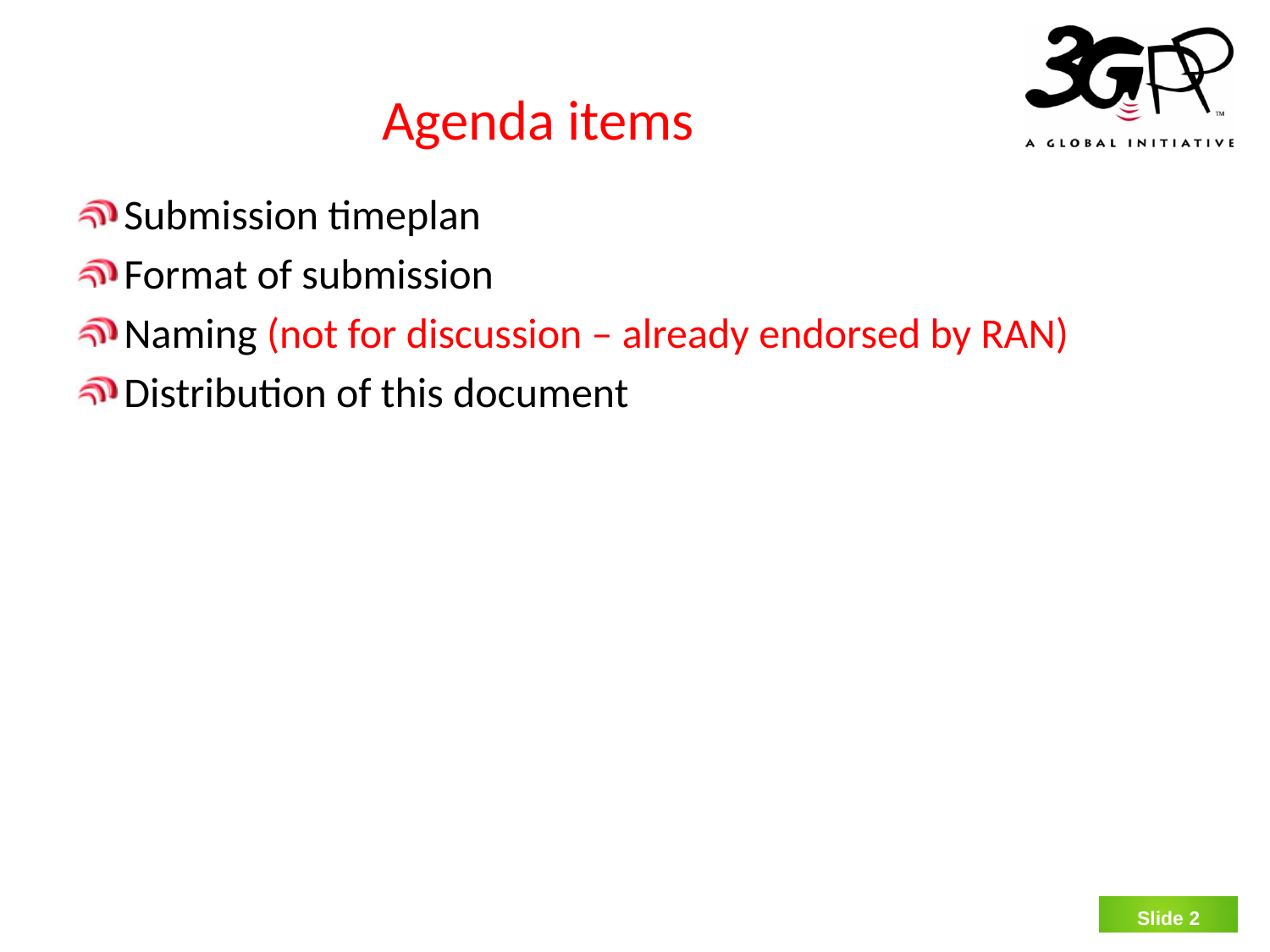

# Agenda items
Submission timeplan
Format of submission
Naming (not for discussion – already endorsed by RAN)
Distribution of this document
Slide 2